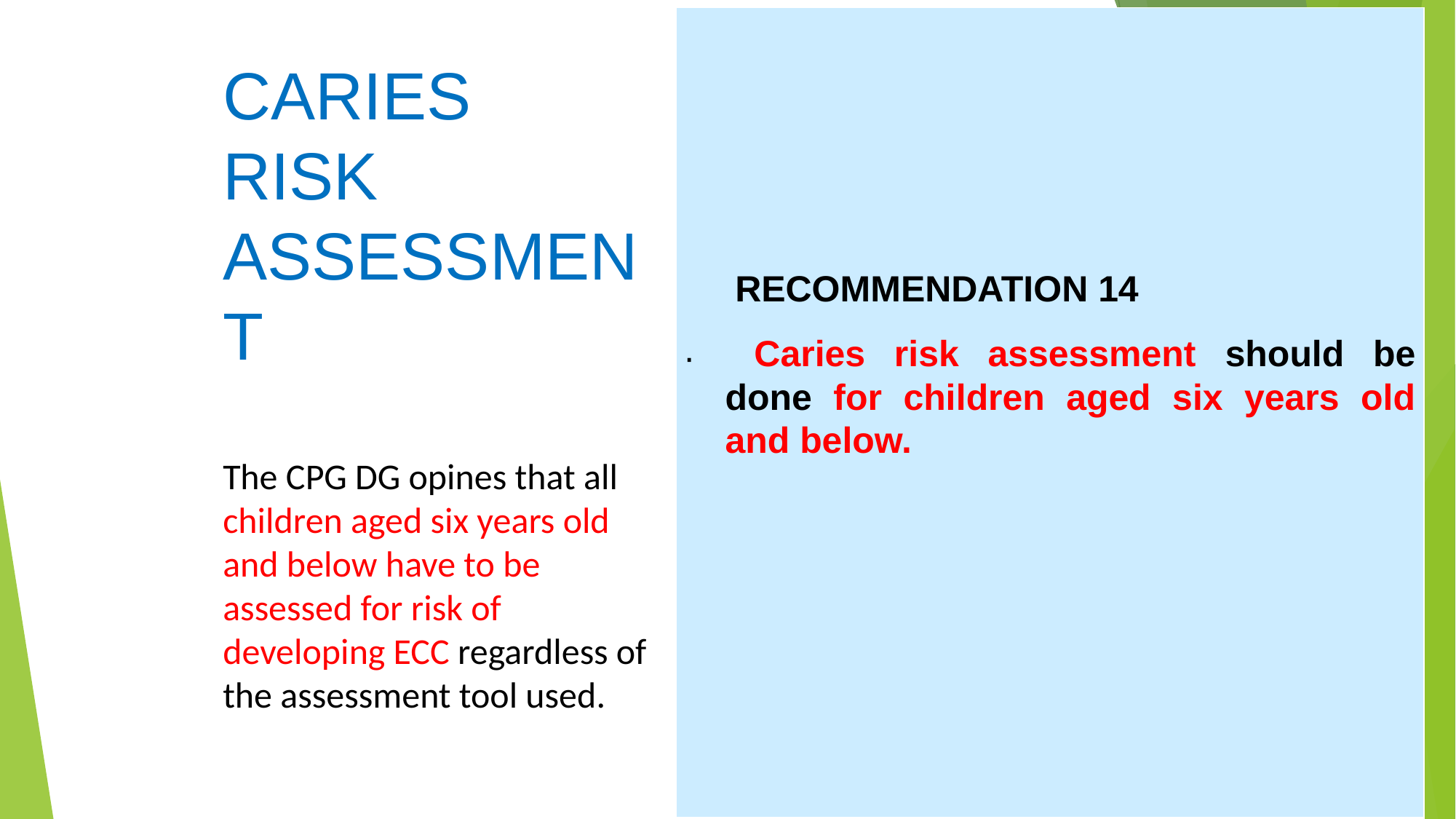

| RECOMMENDATION 14 Caries risk assessment should be done for children aged six years old and below. |
| --- |
CARIES
RISK
ASSESSMENT

The CPG DG opines that all children aged six years old and below have to be assessed for risk of developing ECC regardless of the assessment tool used.

38